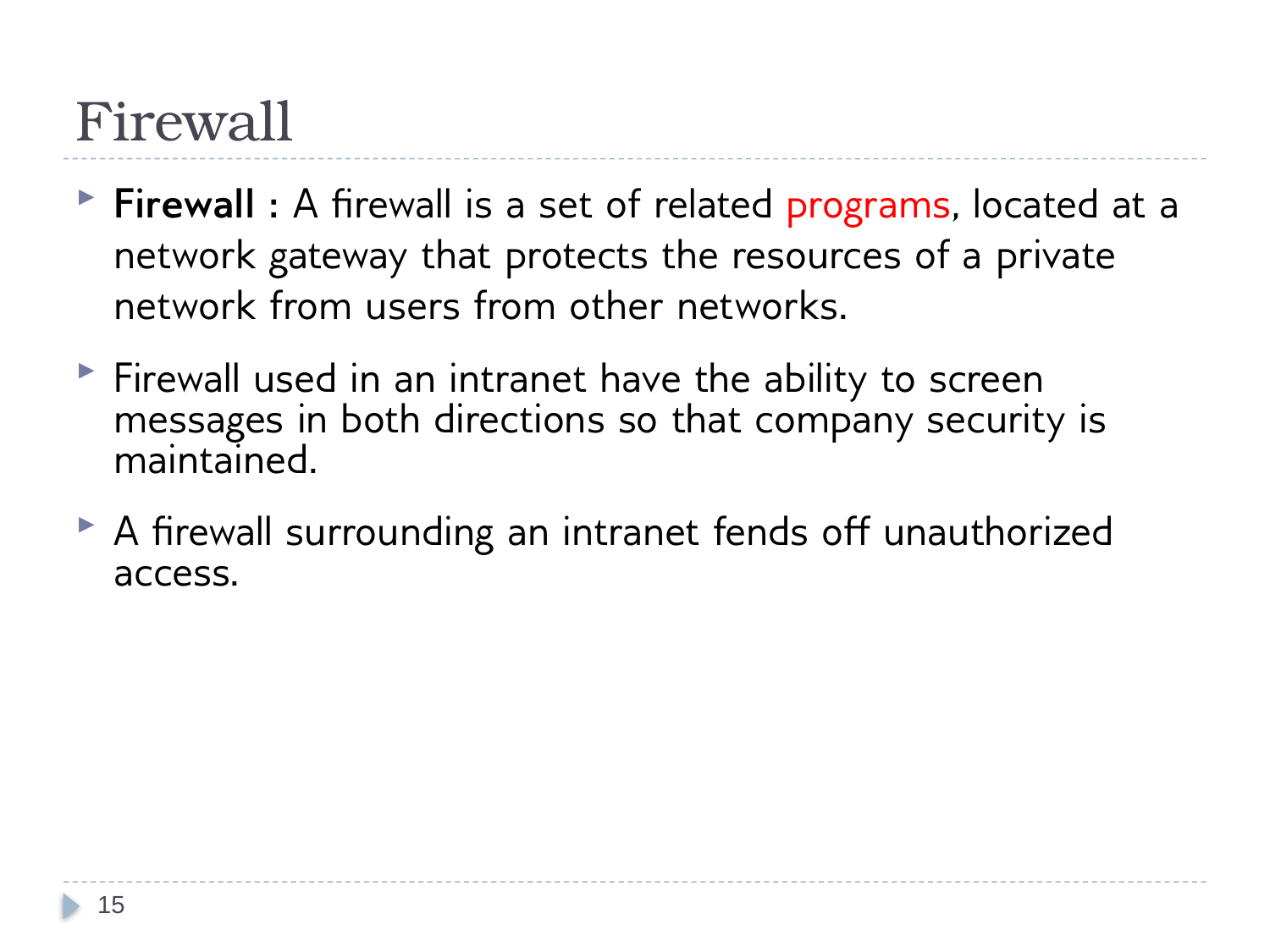

# Firewall
Firewall : A firewall is a set of related programs, located at a network gateway that protects the resources of a private network from users from other networks.
Firewall used in an intranet have the ability to screen messages in both directions so that company security is maintained.
A firewall surrounding an intranet fends off unauthorized access.

15